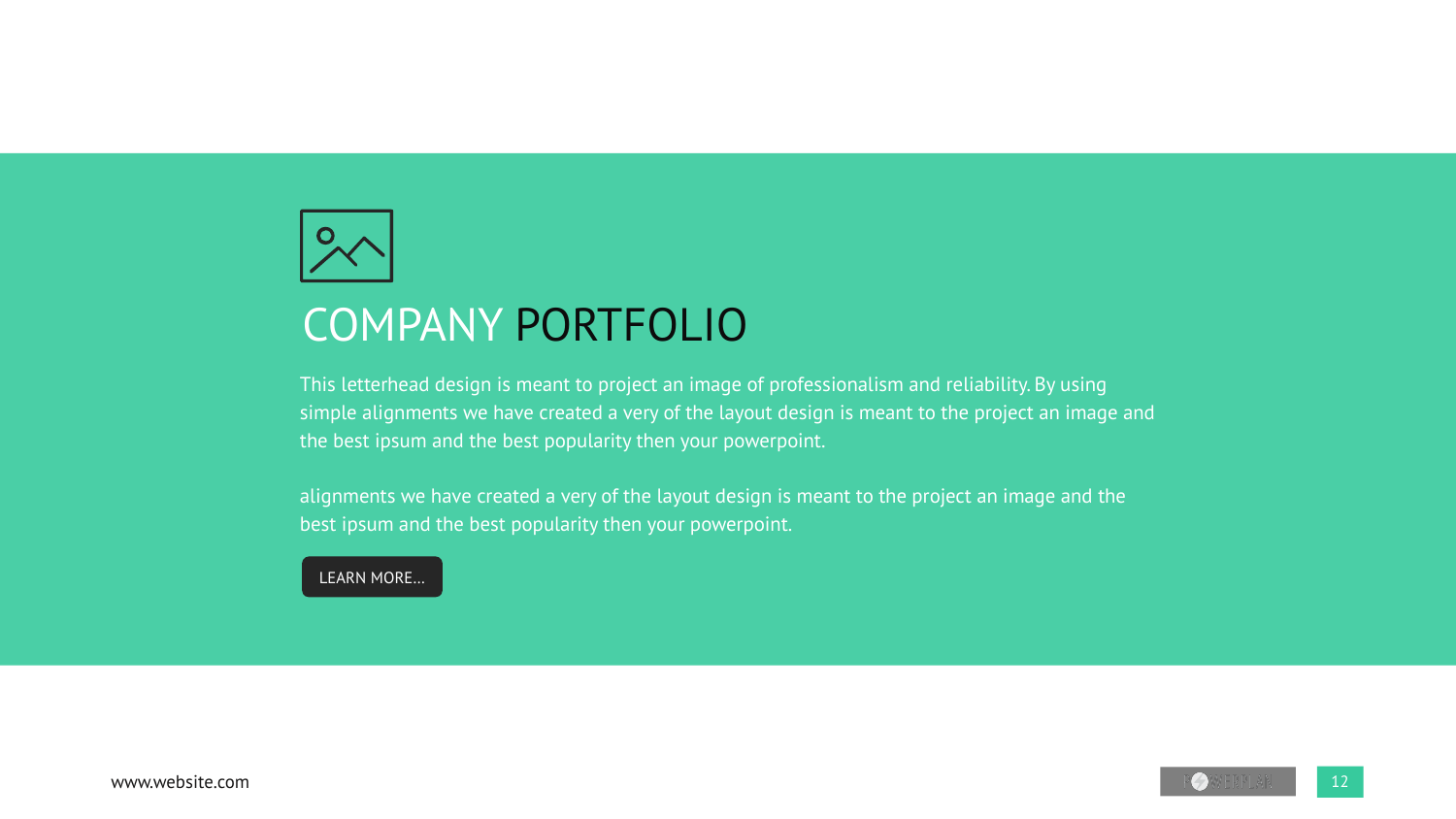

COMPANY PORTFOLIO
This letterhead design is meant to project an image of professionalism and reliability. By using simple alignments we have created a very of the layout design is meant to the project an image and the best ipsum and the best popularity then your powerpoint.

alignments we have created a very of the layout design is meant to the project an image and the best ipsum and the best popularity then your powerpoint.

LEARN MORE…
www.website.com
12